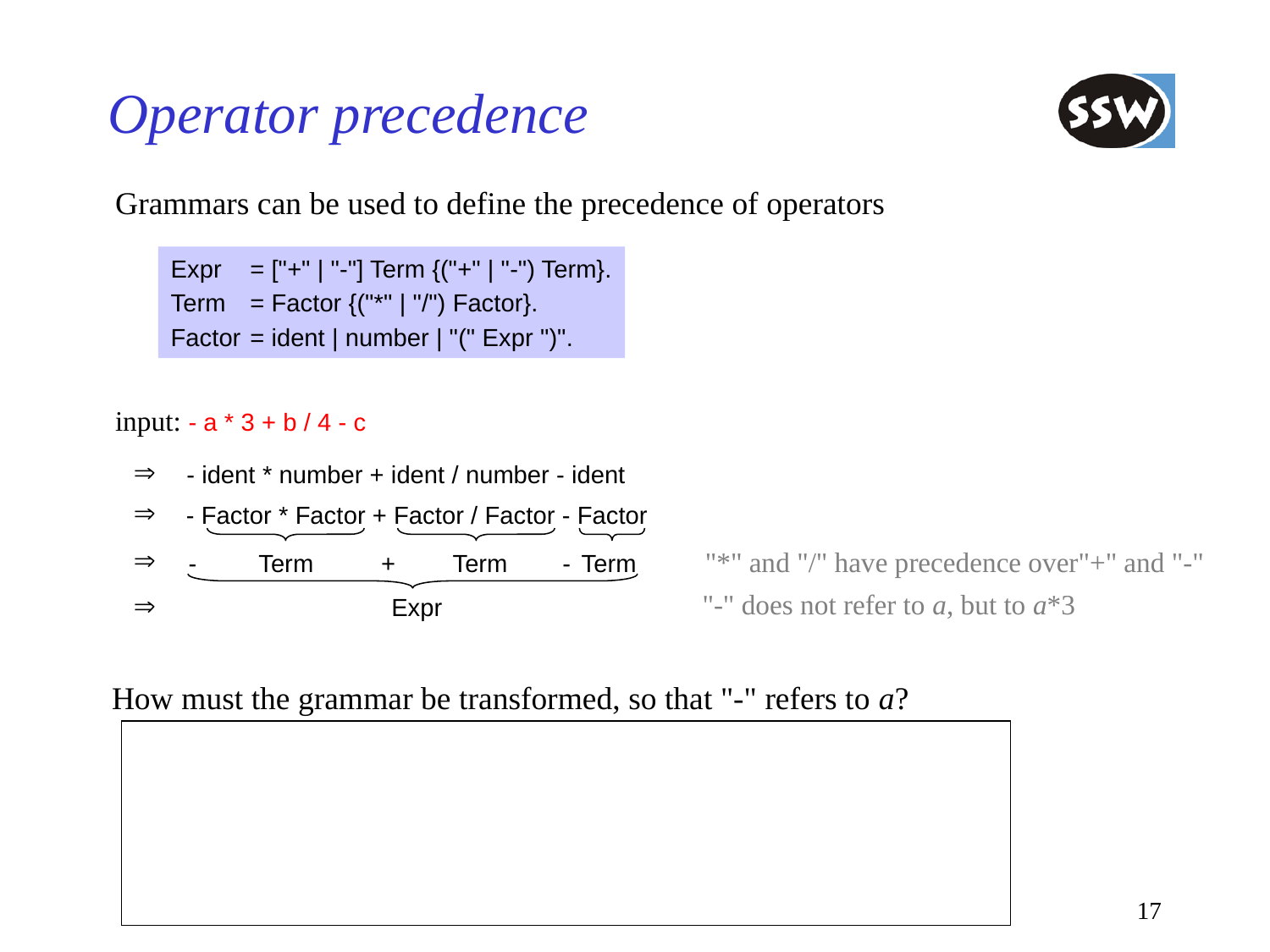

# Operator precedence
Grammars can be used to define the precedence of operators
Expr	= ["+" | "-"] Term {("+" | "-") Term}.
Term	= Factor {("*" | "/") Factor}.
Factor	= ident | number | "(" Expr ")".
input: - a * 3 + b / 4 - c
⇒
- ident * number + ident / number - ident
⇒
- Factor * Factor + Factor / Factor - Factor

⇒
"*" and "/" have precedence over"+" and "-"
-
Term
+
Term
-
Term

"-" does not refer to a, but to a*3
⇒
Expr
How must the grammar be transformed, so that "-" refers to a?

Expr	= Term {("+" | "-") Term}.
Term	= Factor {("*" | "/") Factor}.
Factor	= ["+" | "-"] (ident | number | "(" Expr ")").
17